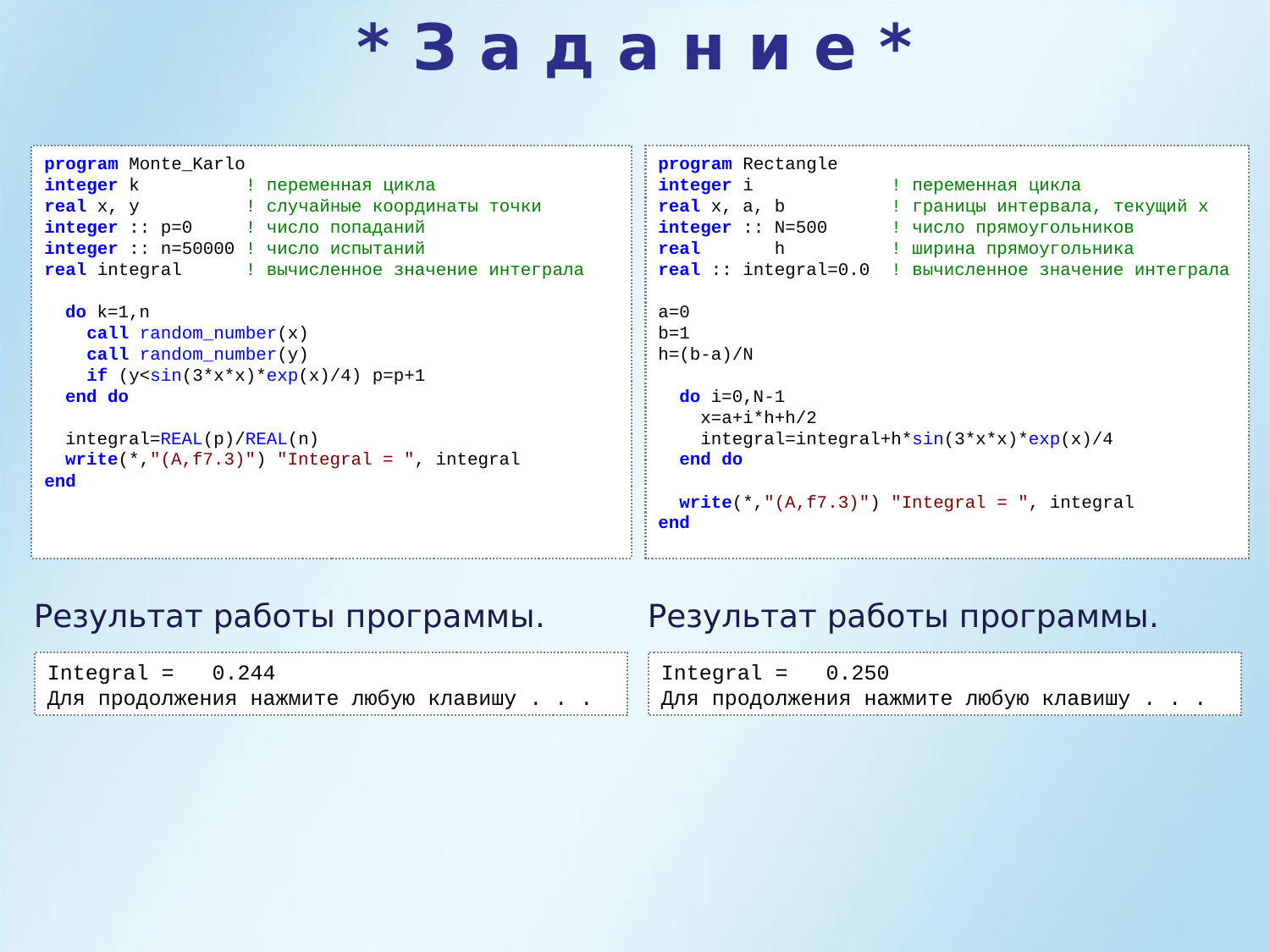

* З а д а н и е *
program Monte_Karlo
integer k          ! переменная цикла
real x, y          ! случайные координаты точки
integer :: p=0     ! число попаданий
integer :: n=50000 ! число испытаний
real integral      ! вычисленное значение интеграла

  do k=1,n
    call random_number(x)
    call random_number(y)
    if (y<sin(3*x*x)*exp(x)/4) p=p+1
  end do

  integral=REAL(p)/REAL(n)
  write(*,"(A,f7.3)") "Integral = ", integral
end
program Rectangle
integer i             ! переменная цикла
real x, a, b          ! границы интервала, текущий x
integer :: N=500      ! число прямоугольников
real       h          ! ширина прямоугольника
real :: integral=0.0  ! вычисленное значение интеграла

a=0
b=1
h=(b-a)/N

  do i=0,N-1
    x=a+i*h+h/2
    integral=integral+h*sin(3*x*x)*exp(x)/4
  end do

  write(*,"(A,f7.3)") "Integral = ", integral
end

Результат работы программы.
Результат работы программы.
Integral =   0.244
Для продолжения нажмите любую клавишу . . .
Integral =   0.250
Для продолжения нажмите любую клавишу . . .